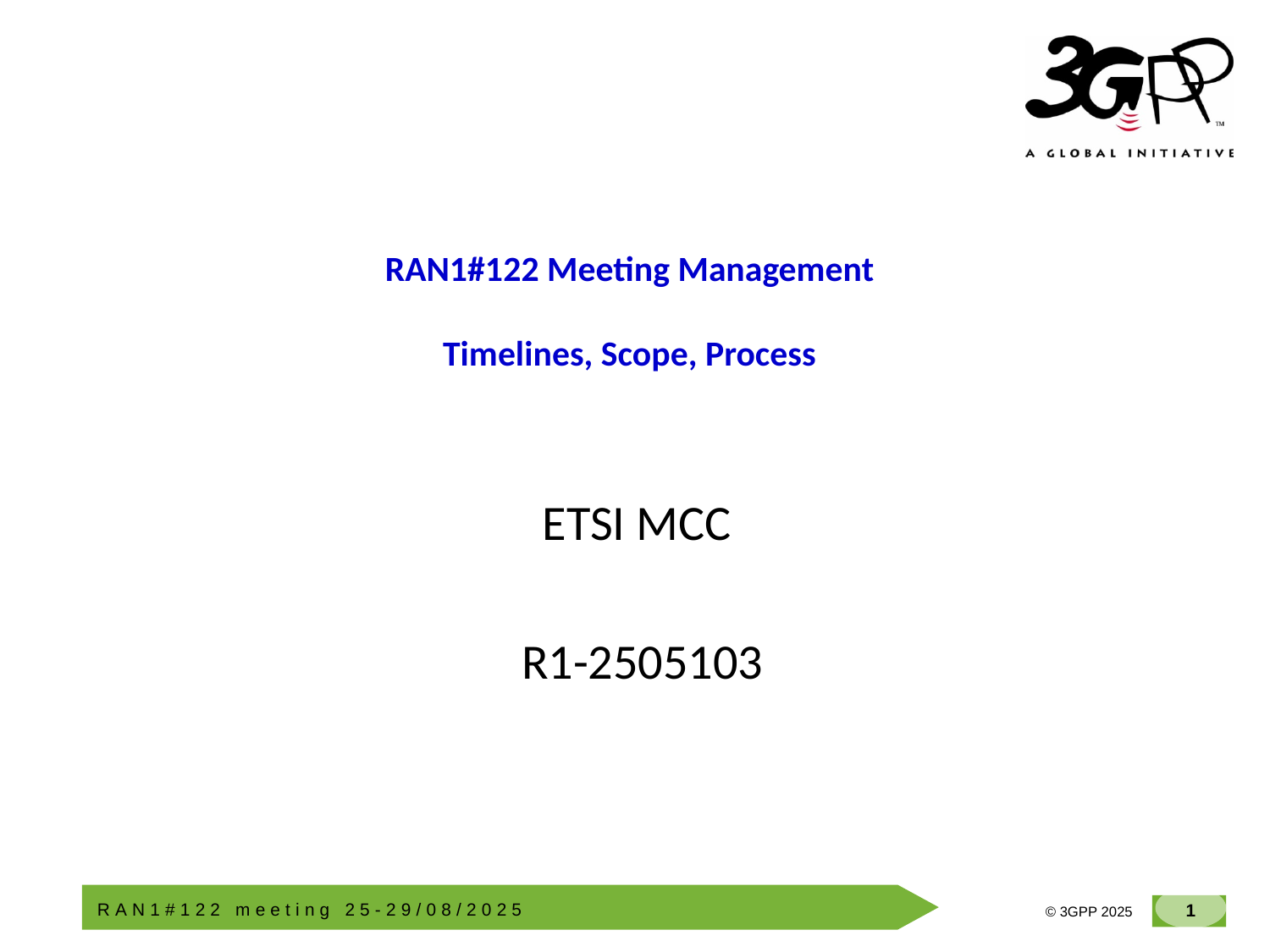

# RAN1#122 Meeting Management Timelines, Scope, Process
ETSI MCC

 R1-2505103